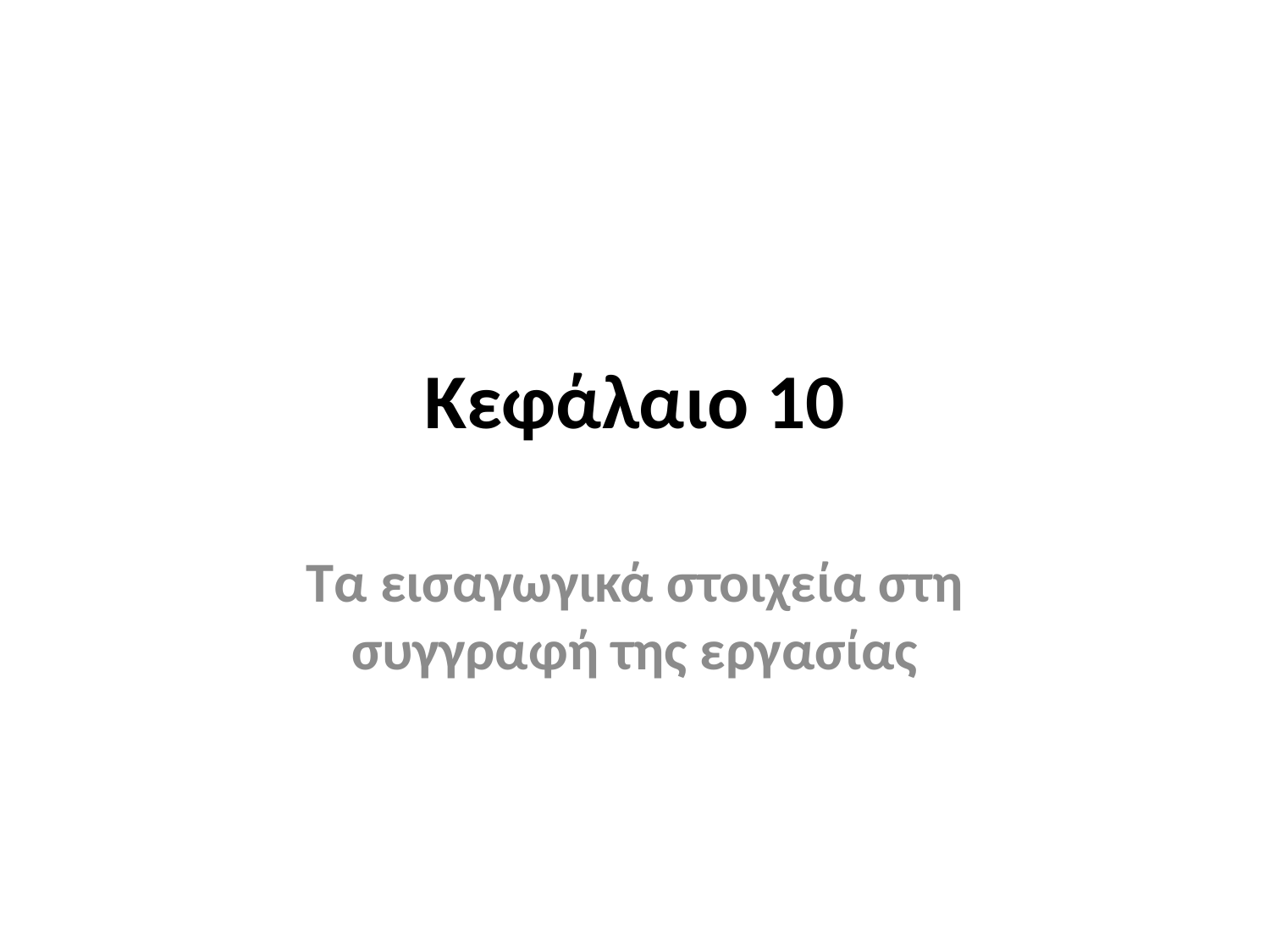

# Κεφάλαιο 10
Τα εισαγωγικά στοιχεία στη συγγραφή της εργασίας